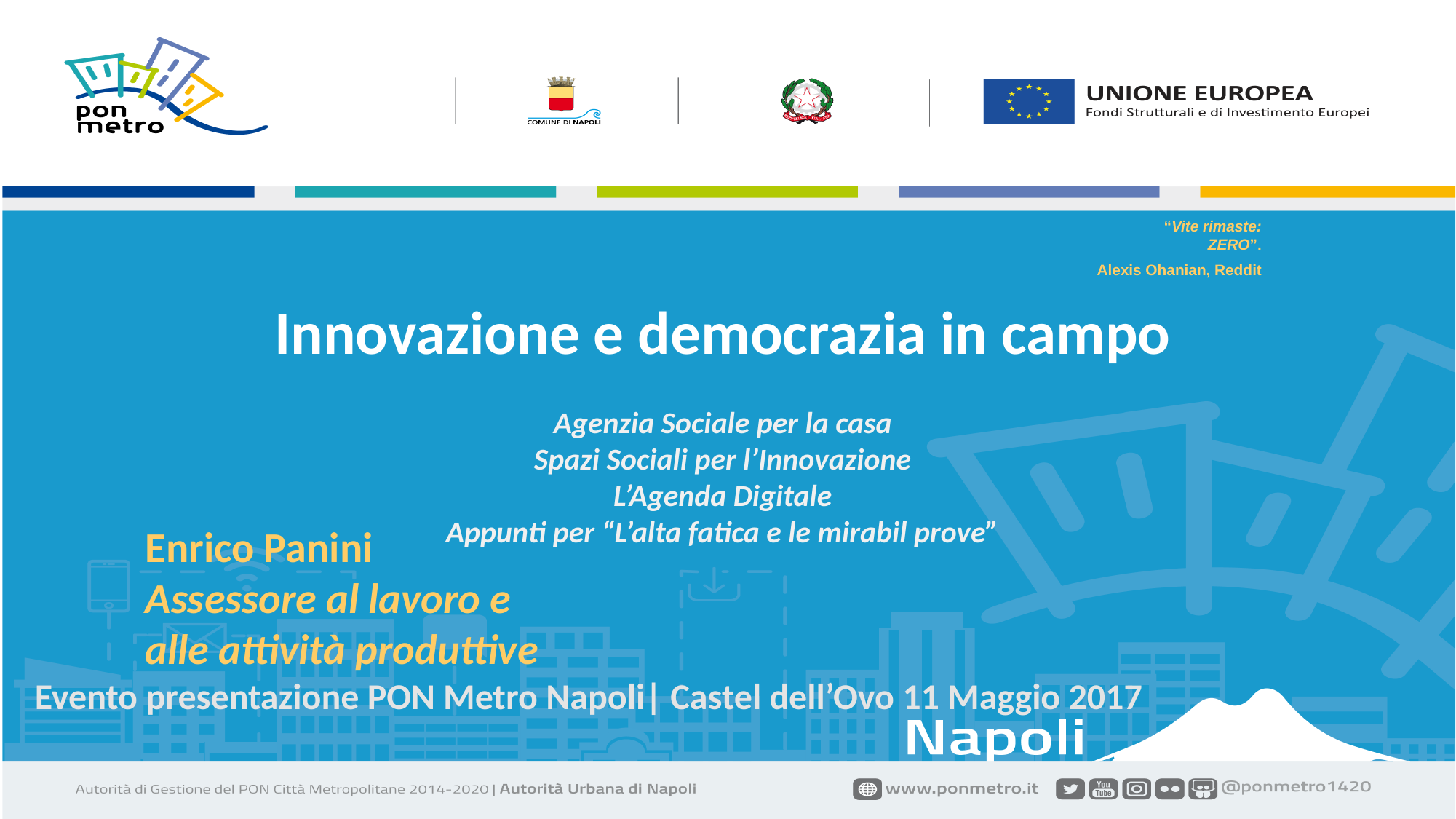

“Vite rimaste:
ZERO”.

Alexis Ohanian, Reddit

Innovazione e democrazia in campo

Agenzia Sociale per la casa
Spazi Sociali per l’Innovazione
L’Agenda Digitale
Appunti per “L’alta fatica e le mirabil prove”
Enrico Panini
Assessore al lavoro e alle attività produttive

Evento presentazione PON Metro Napoli| Castel dell’Ovo 11 Maggio 2017